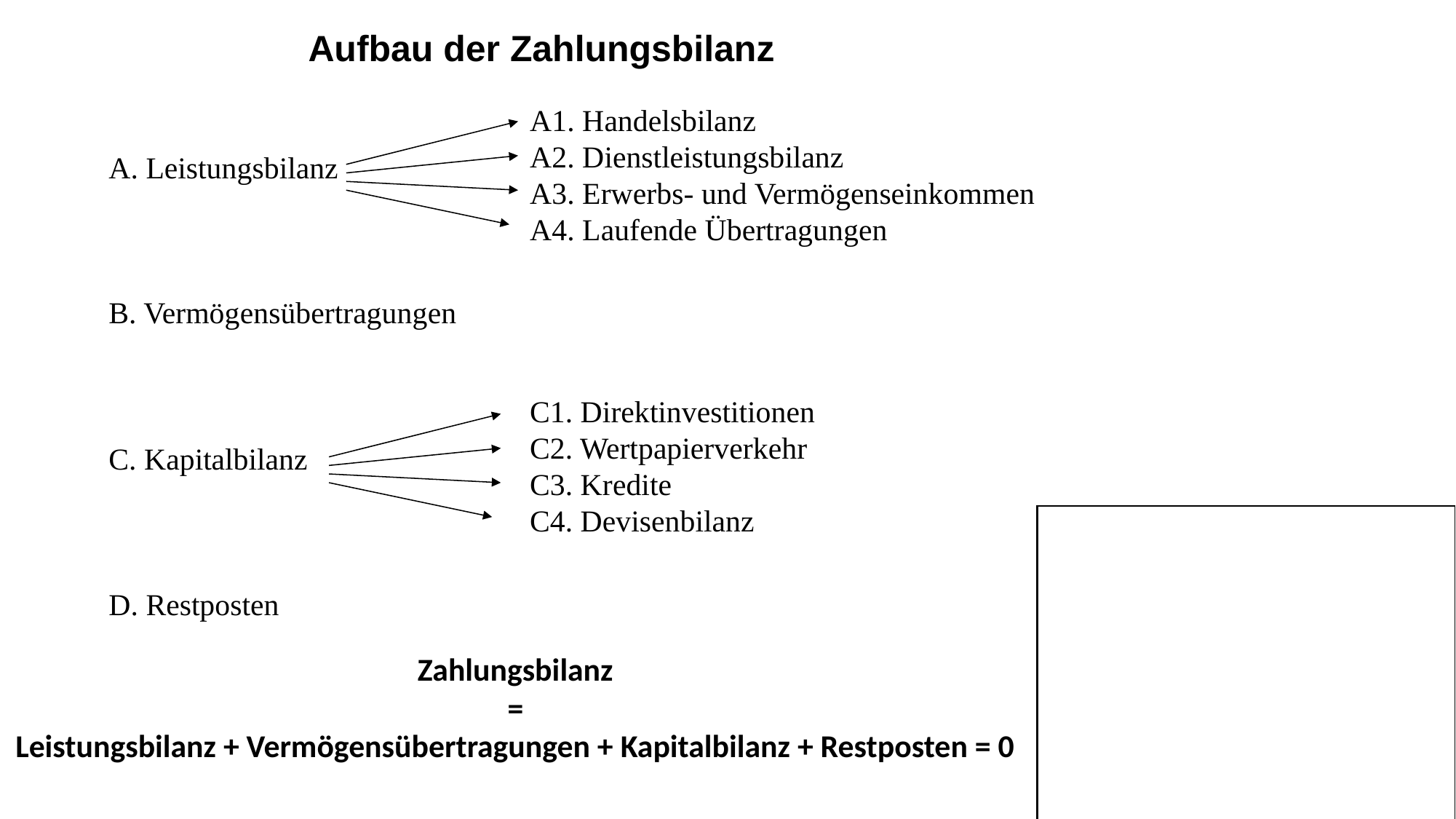

Aufbau der Zahlungsbilanz

A. Leistungsbilanz

B. Vermögensübertragungen

C. Kapitalbilanz

D. Restposten

A1. Handelsbilanz
A2. Dienstleistungsbilanz
A3. Erwerbs- und Vermögenseinkommen
A4. Laufende Übertragungen

C1. Direktinvestitionen
C2. Wertpapierverkehr
C3. Kredite
C4. Devisenbilanz

Zahlungsbilanz
=
Leistungsbilanz + Vermögensübertragungen + Kapitalbilanz + Restposten = 0